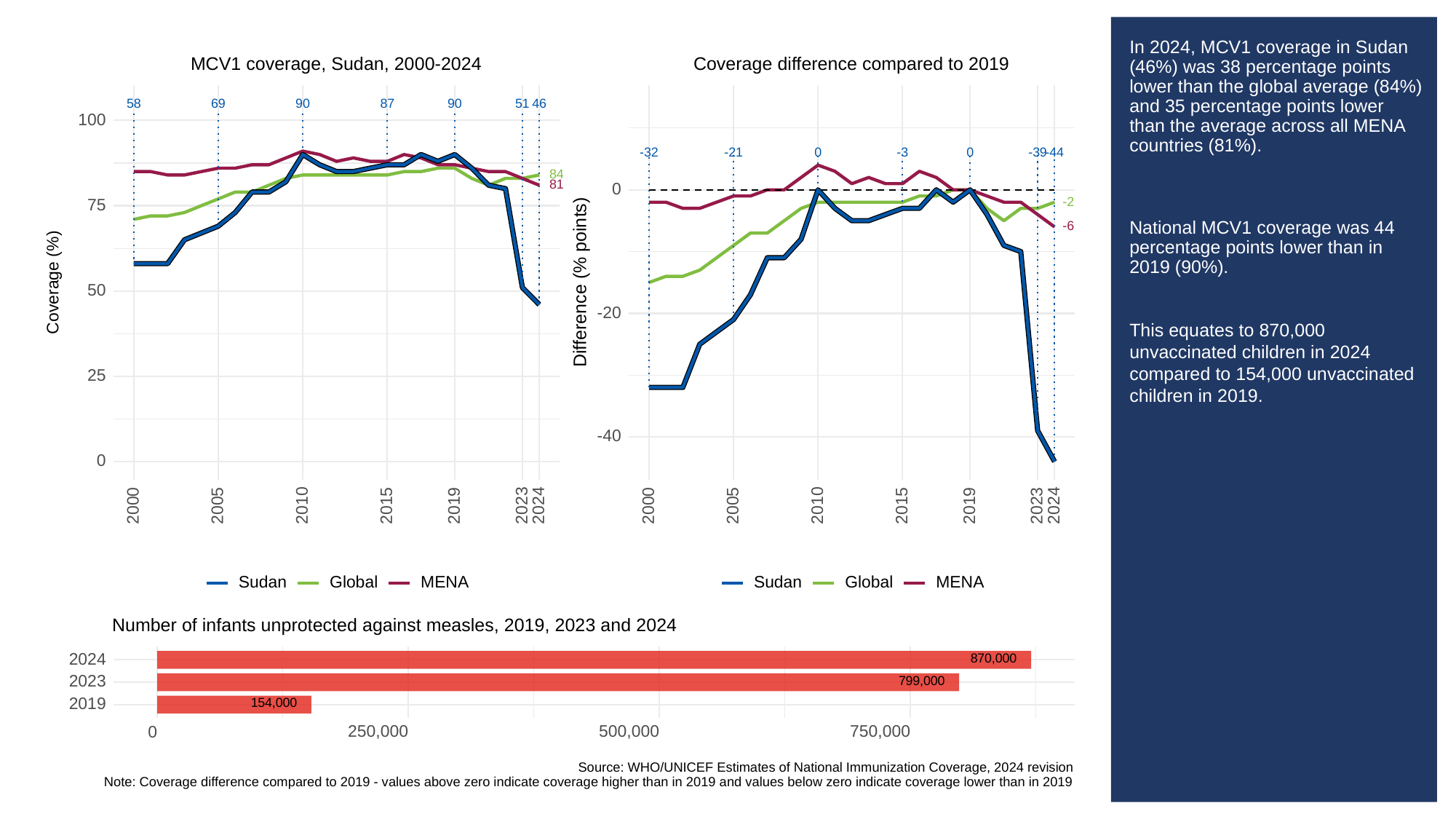

# In 2024, MCV1 coverage in Sudan (46%) was 38 percentage points lower than the global average (84%) and 35 percentage points lower than the average across all MENA countries (81%).

National MCV1 coverage was 44 percentage points lower than in 2019 (90%).

This equates to 870,000 unvaccinated children in 2024 compared to 154,000 unvaccinated children in 2019.

MCV1 coverage, Sudan, 2000-2024
Coverage difference compared to 2019

58
69
90
87
90
51
46

100

-32
-3
-39
0
0
-21
-44

84
81
0

-2
75

-6

Difference (% points)
Coverage (%)
50

-20

25

-40

0

2023
2023
2000
2005
2010
2015
2019
2024
2000
2005
2010
2015
2019
2024
Sudan
Global
Sudan
Global
MENA
MENA

Number of infants unprotected against measles, 2019, 2023 and 2024

870,000
2024

799,000
2023

154,000
2019

250,000
500,000
750,000
0
Source: WHO/UNICEF Estimates of National Immunization Coverage, 2024 revision
Note: Coverage difference compared to 2019 - values above zero indicate coverage higher than in 2019 and values below zero indicate coverage lower than in 2019